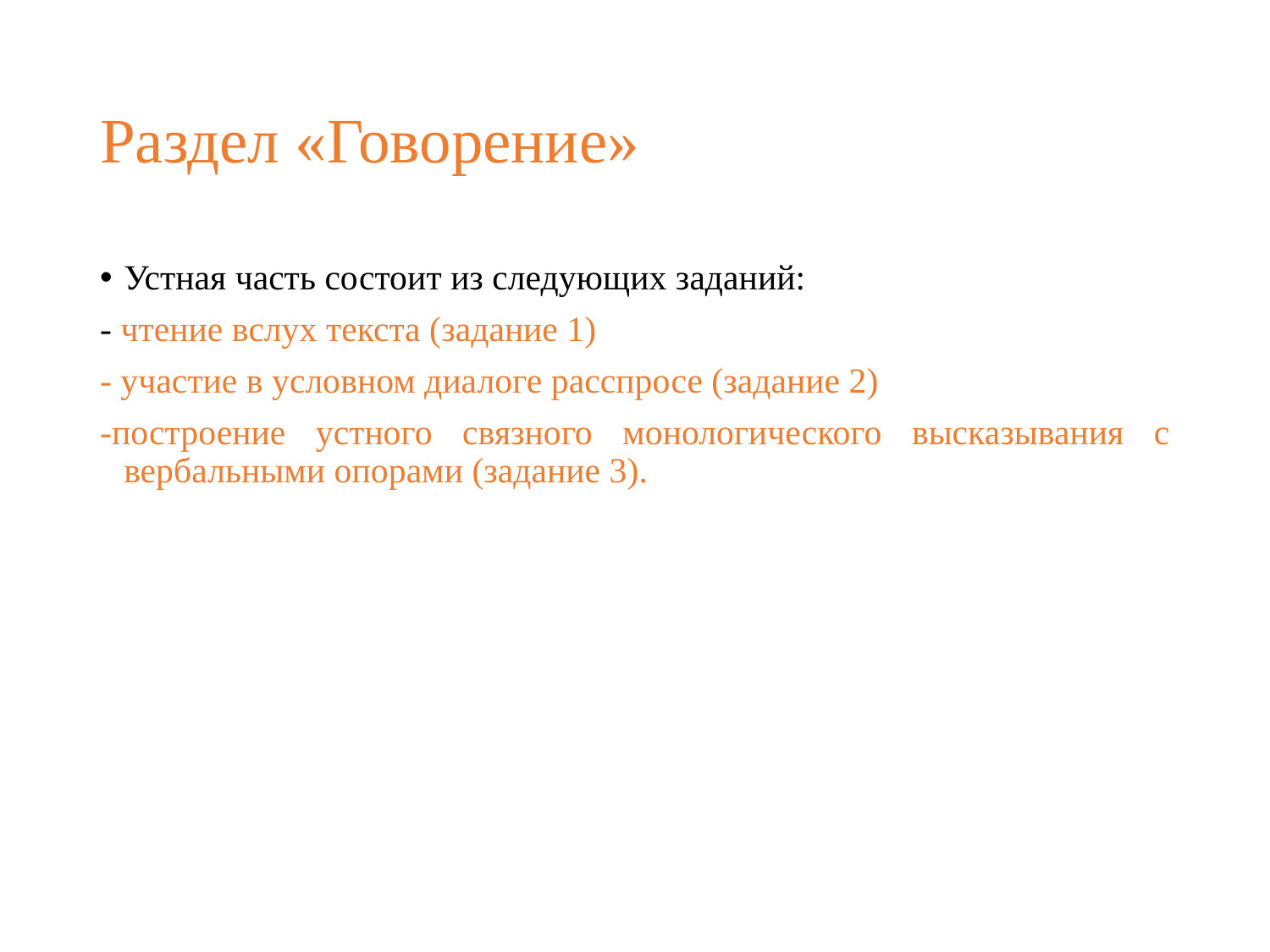

# Раздел «Говорение»
Устная часть состоит из следующих заданий:
- чтение вслух текста (задание 1)
- участие в условном диалоге расспросе (задание 2)
-построение устного связного монологического высказывания с вербальными опорами (задание 3).